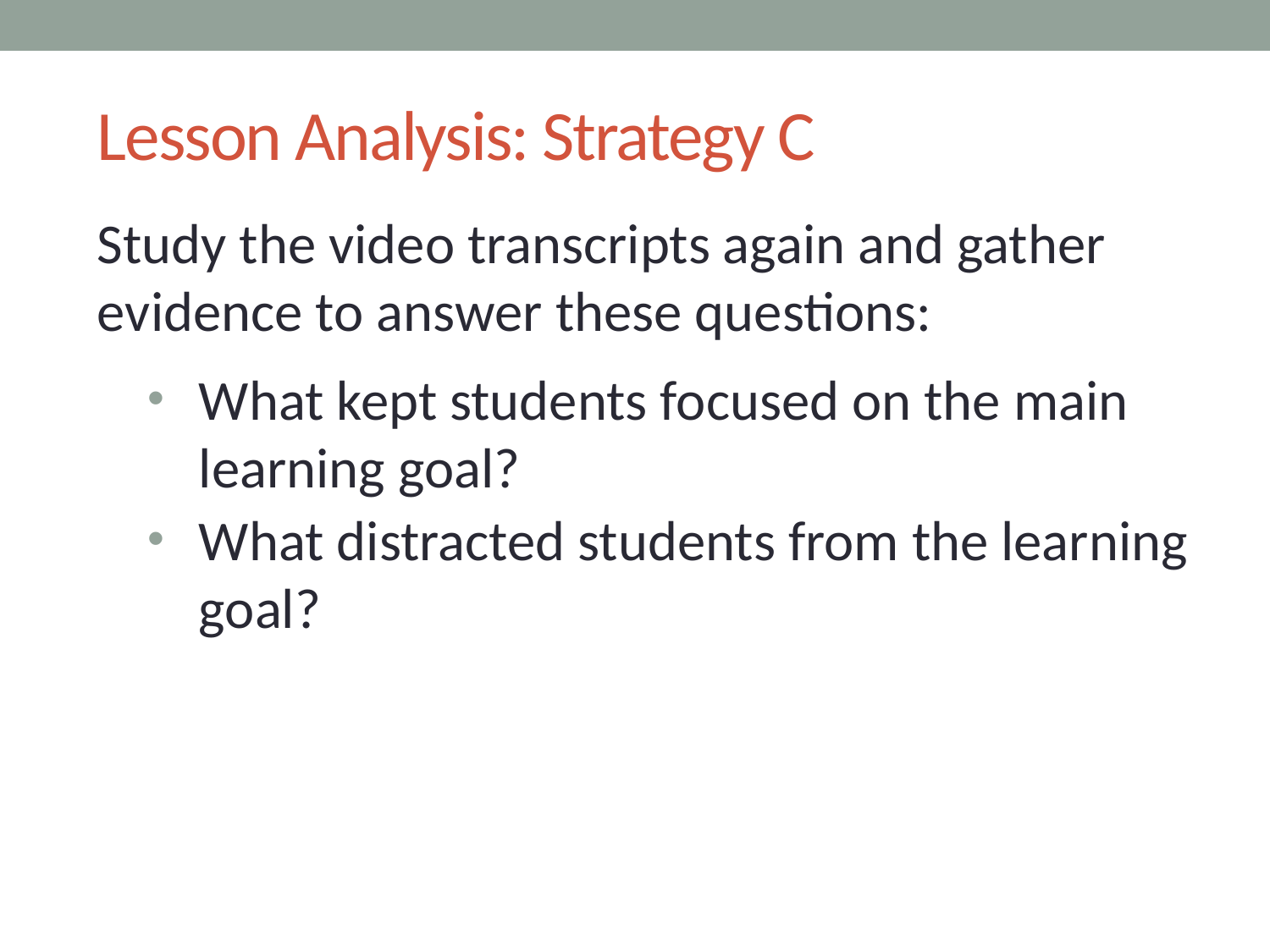

# Lesson Analysis: Strategy C
Study the video transcripts again and gather evidence to answer these questions:
What kept students focused on the main learning goal?
What distracted students from the learning goal?